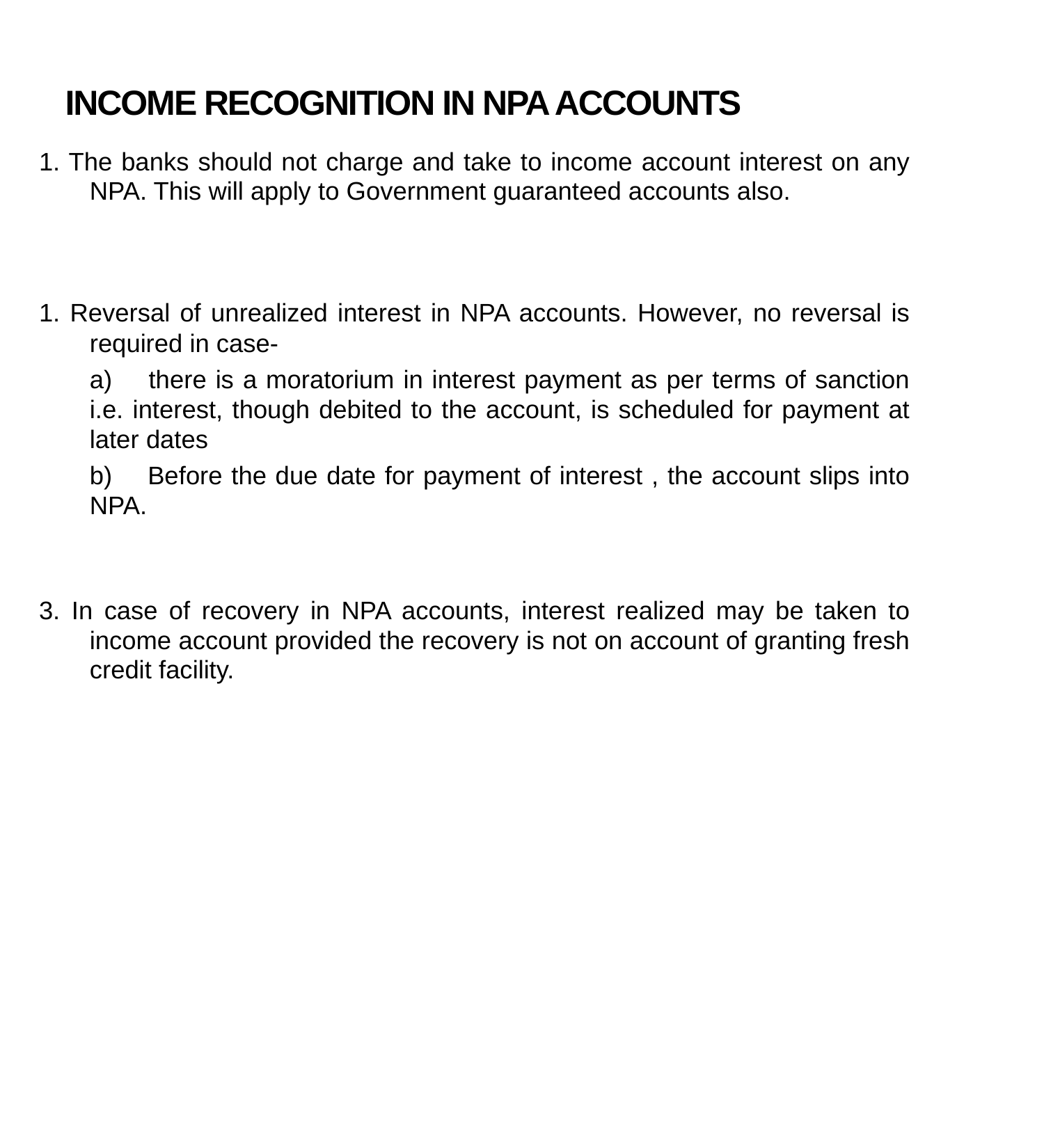

INCOME RECOGNITION IN NPA ACCOUNTS
1. The banks should not charge and take to income account interest on any NPA. This will apply to Government guaranteed accounts also.
1. Reversal of unrealized interest in NPA accounts. However, no reversal is required in case-
a)    there is a moratorium in interest payment as per terms of sanction i.e. interest, though debited to the account, is scheduled for payment at later dates
b)    Before the due date for payment of interest , the account slips into NPA.
3. In case of recovery in NPA accounts, interest realized may be taken to income account provided the recovery is not on account of granting fresh credit facility.